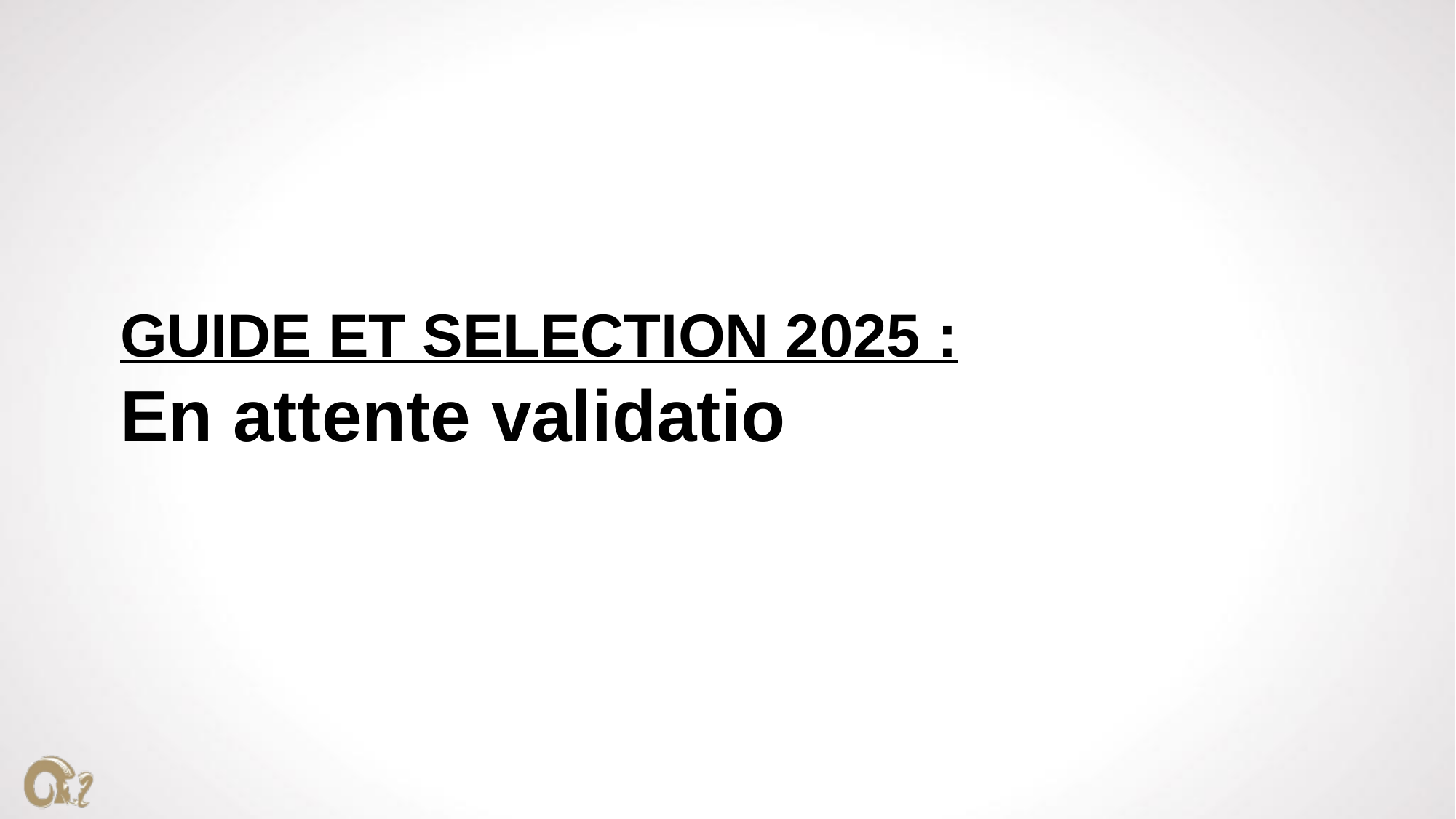

# GUIDE ET SELECTION 2025 : En attente validatio